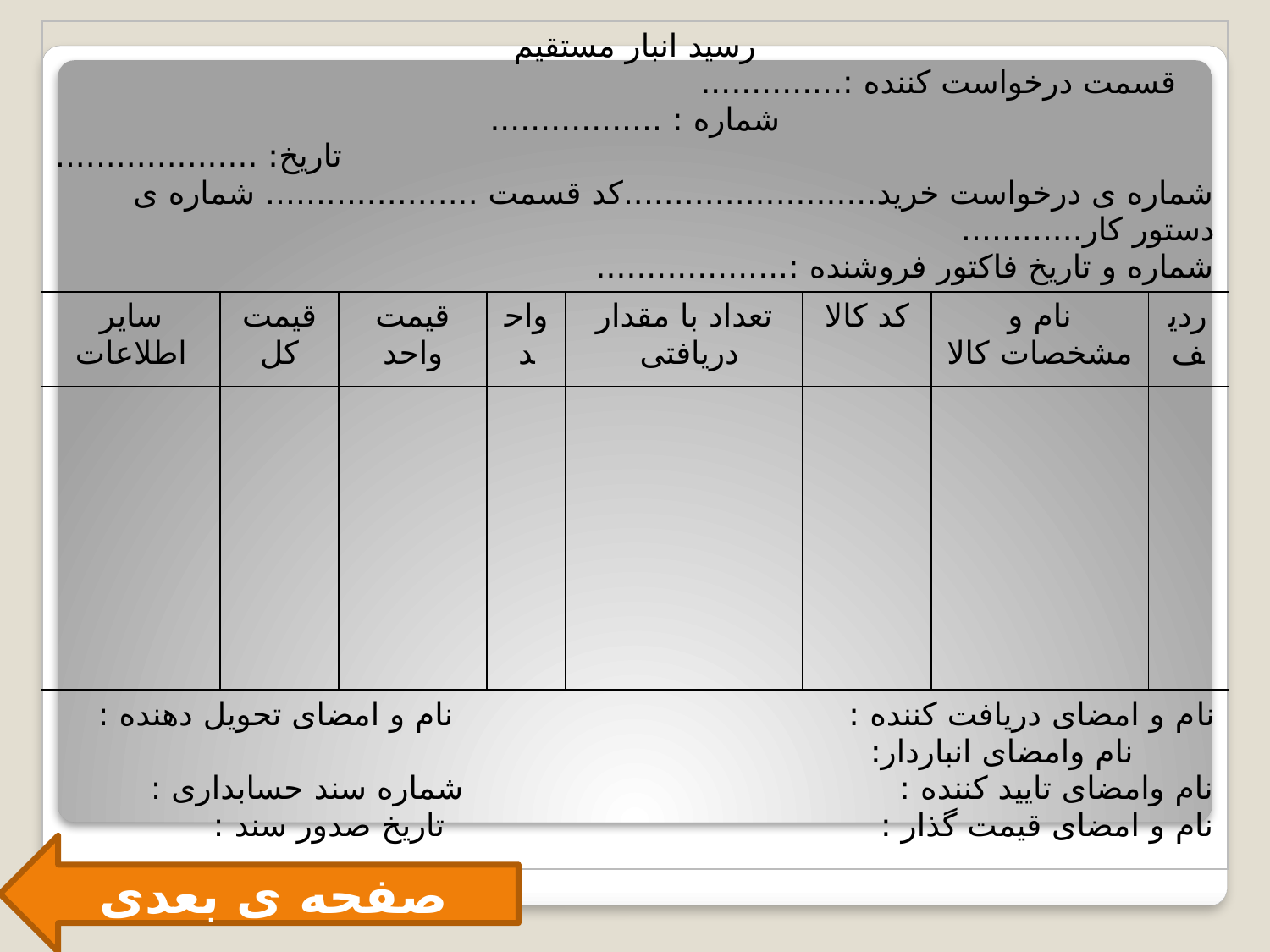

| رسید انبار مستقیم قسمت درخواست کننده :.............. شماره : ................. تاریخ: .................... شماره ی درخواست خرید.........................کد قسمت ..................... شماره ی دستور کار............ شماره و تاریخ فاکتور فروشنده :................... |  |  |  |  |  |  |  |
| --- | --- | --- | --- | --- | --- | --- | --- |
| سایر اطلاعات | قیمت کل | قیمت واحد | واحد | تعداد با مقدار دریافتی | کد کالا | نام و مشخصات کالا | ردیف |
|  |  |  |  |  |  |  |  |
| نام و امضای دریافت کننده : نام و امضای تحویل دهنده : نام وامضای انباردار: نام وامضای تایید کننده : شماره سند حسابداری : نام و امضای قیمت گذار : تاریخ صدور سند : |  |  |  |  |  |  |  |
صفحه ی بعدی